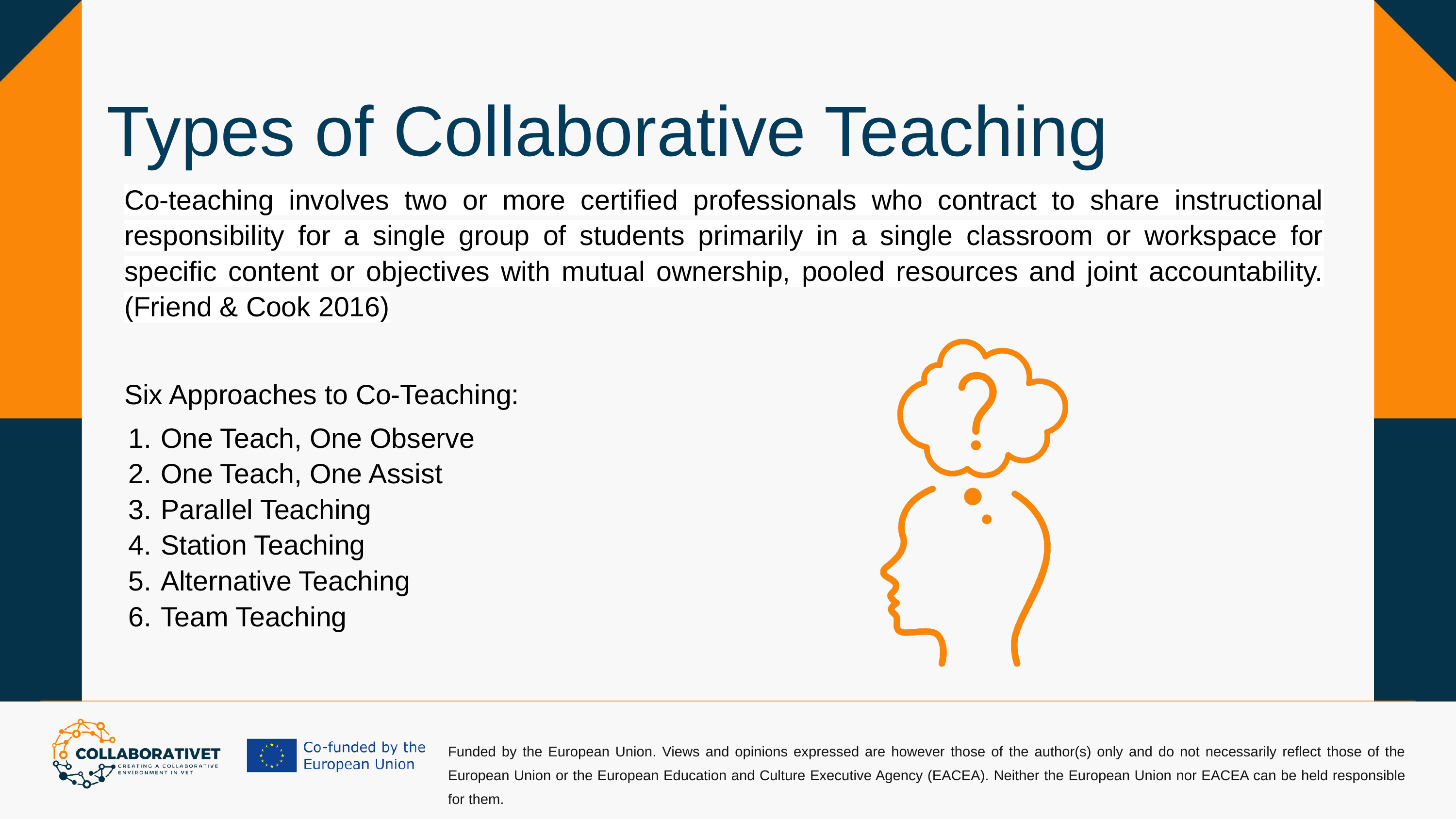

Types of Collaborative Teaching
Co-teaching involves two or more certified professionals who contract to share instructional responsibility for a single group of students primarily in a single classroom or workspace for specific content or objectives with mutual ownership, pooled resources and joint accountability. (Friend & Cook 2016)

Six Approaches to Co-Teaching:
One Teach, One Observe
One Teach, One Assist
Parallel Teaching
Station Teaching
Alternative Teaching
Team Teaching

Funded by the European Union. Views and opinions expressed are however those of the author(s) only and do not necessarily reflect those of the European Union or the European Education and Culture Executive Agency (EACEA). Neither the European Union nor EACEA can be held responsible for them.